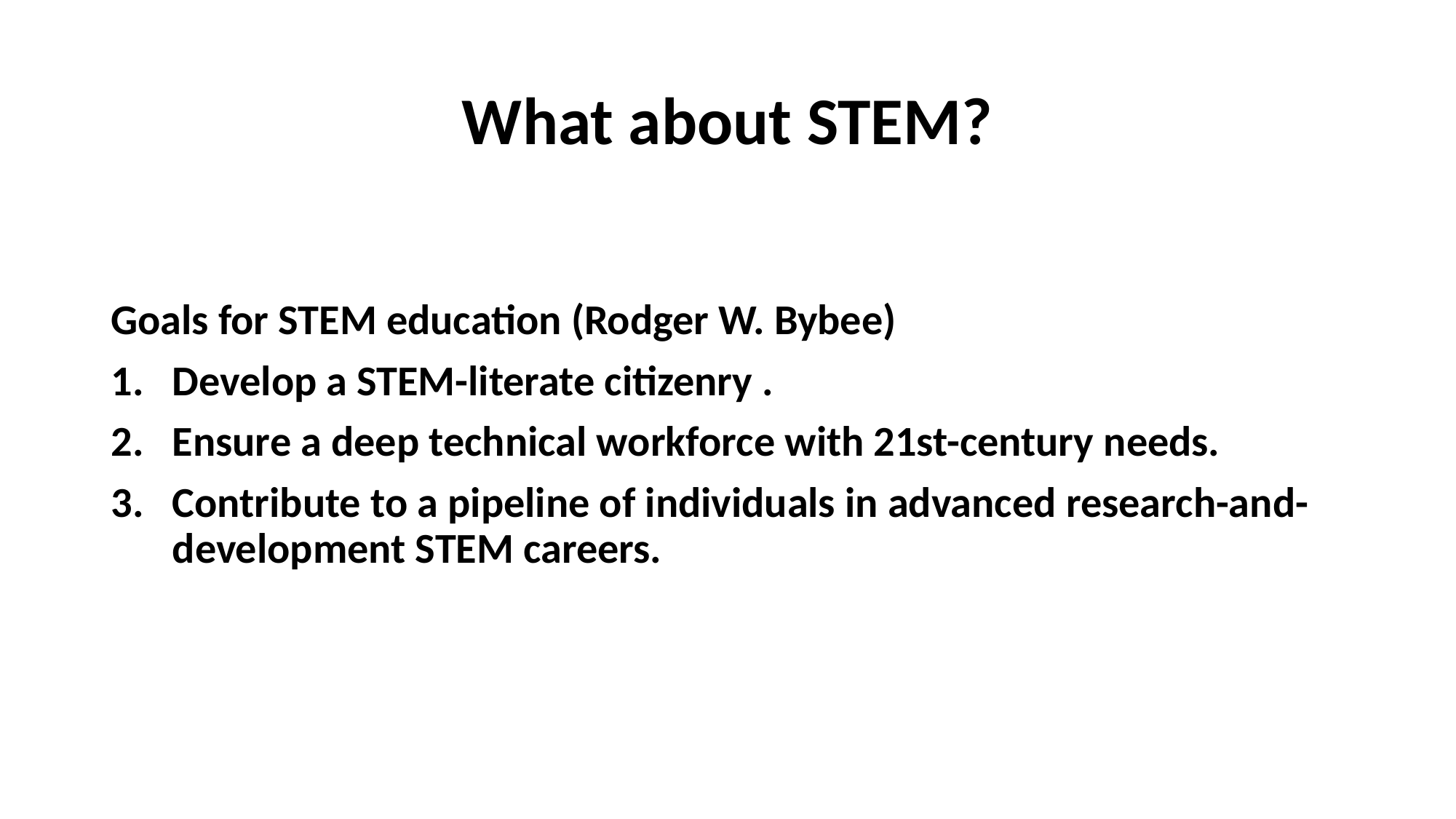

# What about STEM?

Goals for STEM education (Rodger W. Bybee)
Develop a STEM-literate citizenry .
Ensure a deep technical workforce with 21st-century needs.
Contribute to a pipeline of individuals in advanced research-and-development STEM careers.